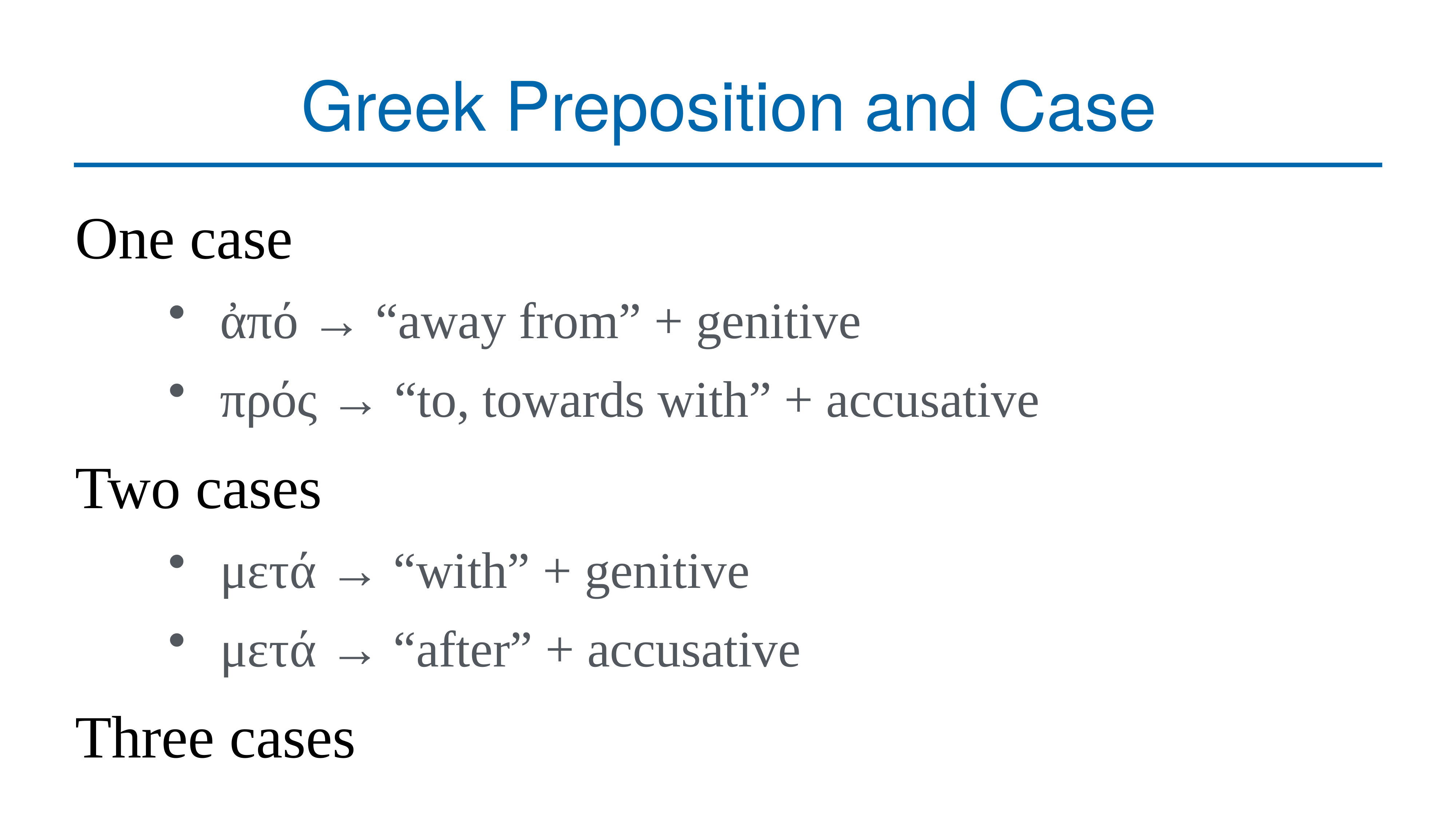

# Greek Preposition and Case
One case
ἀπό → “away from” + genitive
	πρός → “to, towards with” + accusative
Two cases
μετά → “with” + genitive
μετά → “after” + accusative
Three cases